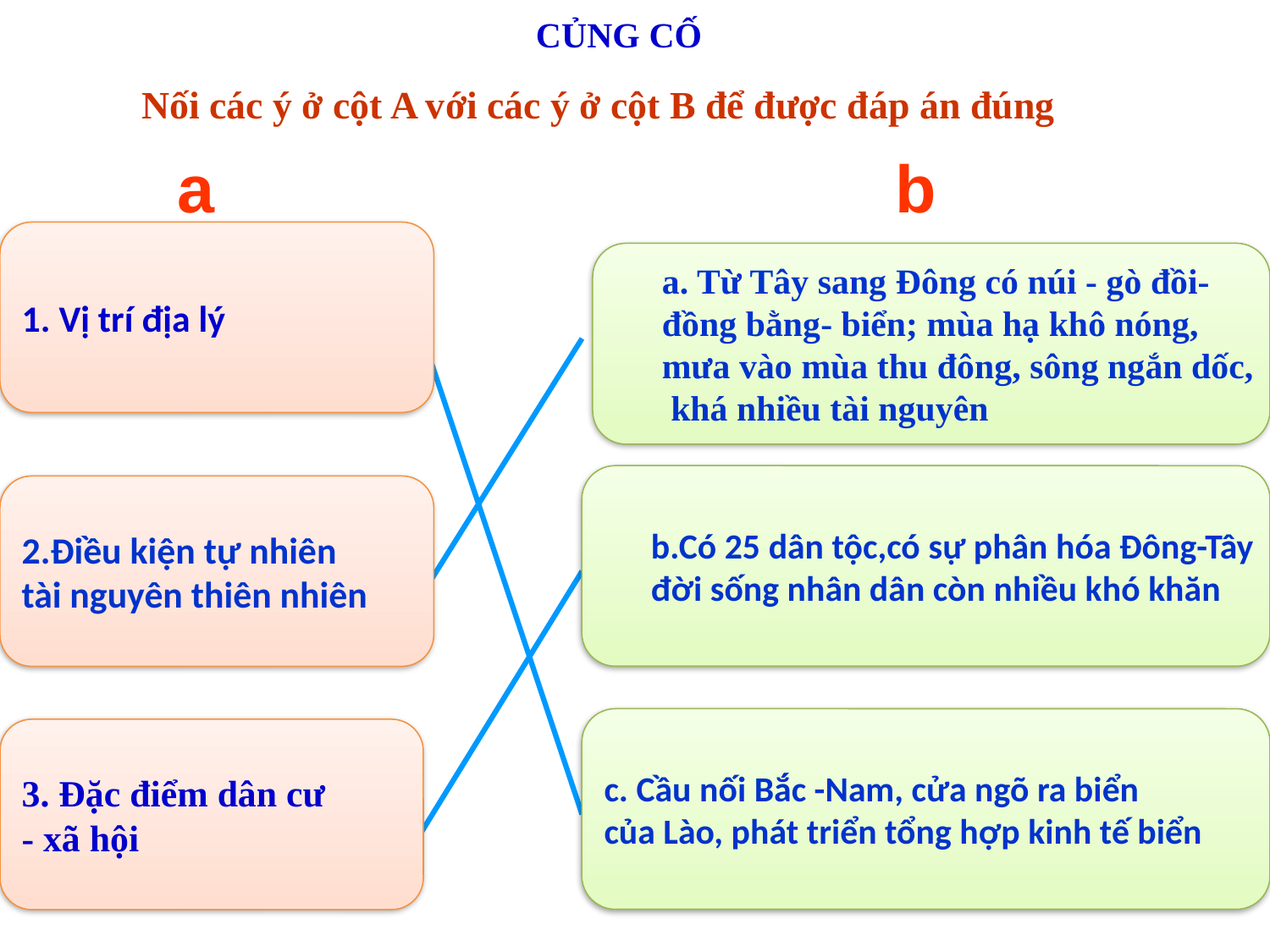

CỦNG CỐ
Nối các ý ở cột A với các ý ở cột B để được đáp án đúng
a
b
1. Vị trí địa lý
a. Từ Tây sang Đông có núi - gò đồi-
đồng bằng- biển; mùa hạ khô nóng,
mưa vào mùa thu đông, sông ngắn dốc,
 khá nhiều tài nguyên

b.Có 25 dân tộc,có sự phân hóa Đông-Tây
đời sống nhân dân còn nhiều khó khăn
2.Điều kiện tự nhiên
tài nguyên thiên nhiên

c. Cầu nối Bắc -Nam, cửa ngõ ra biển
của Lào, phát triển tổng hợp kinh tế biển
3. Đặc điểm dân cư
- xã hội